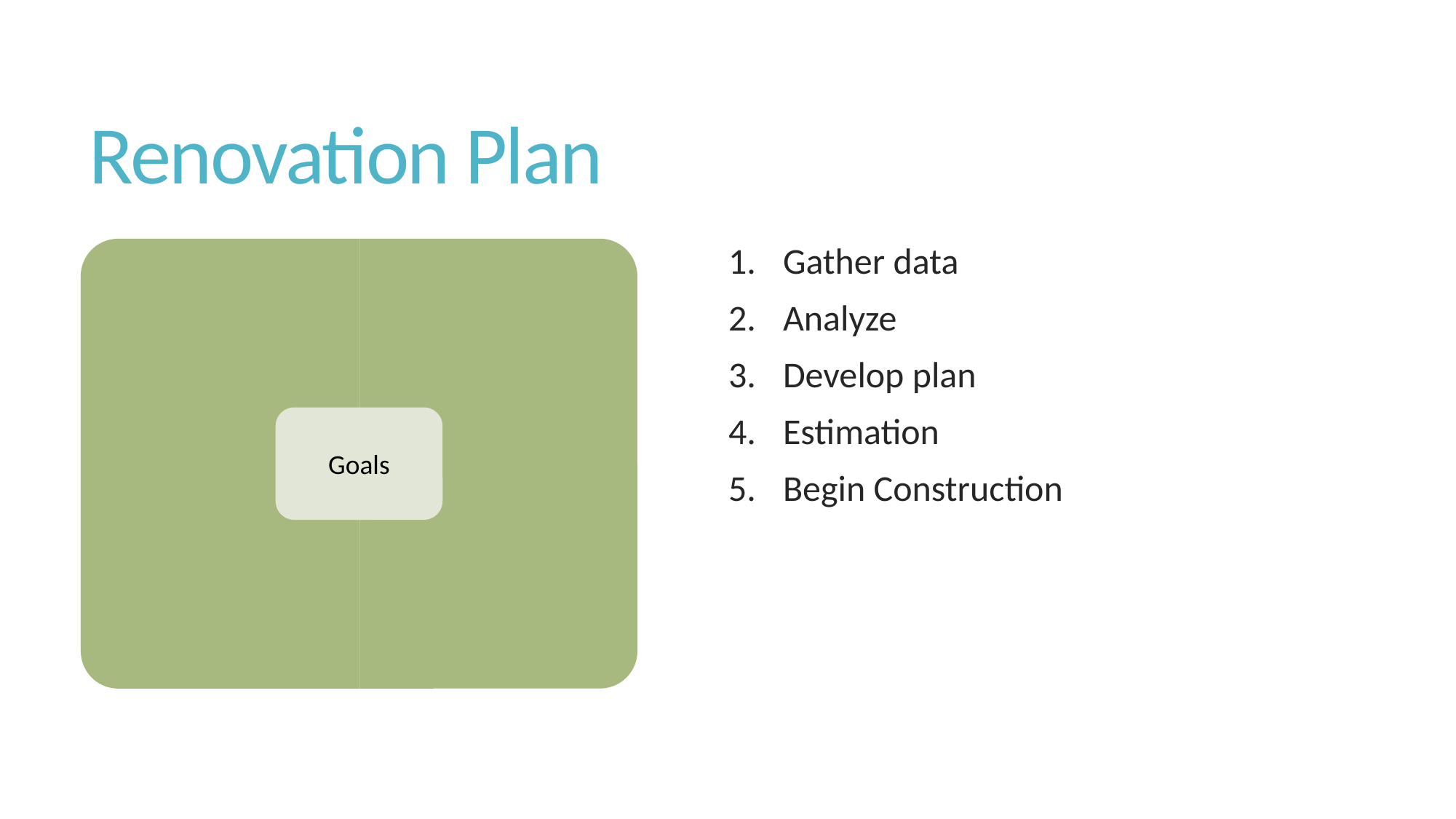

# Renovation Plan
Gather data
Analyze
Develop plan
Estimation
Begin Construction

Goals
Increase Revenue